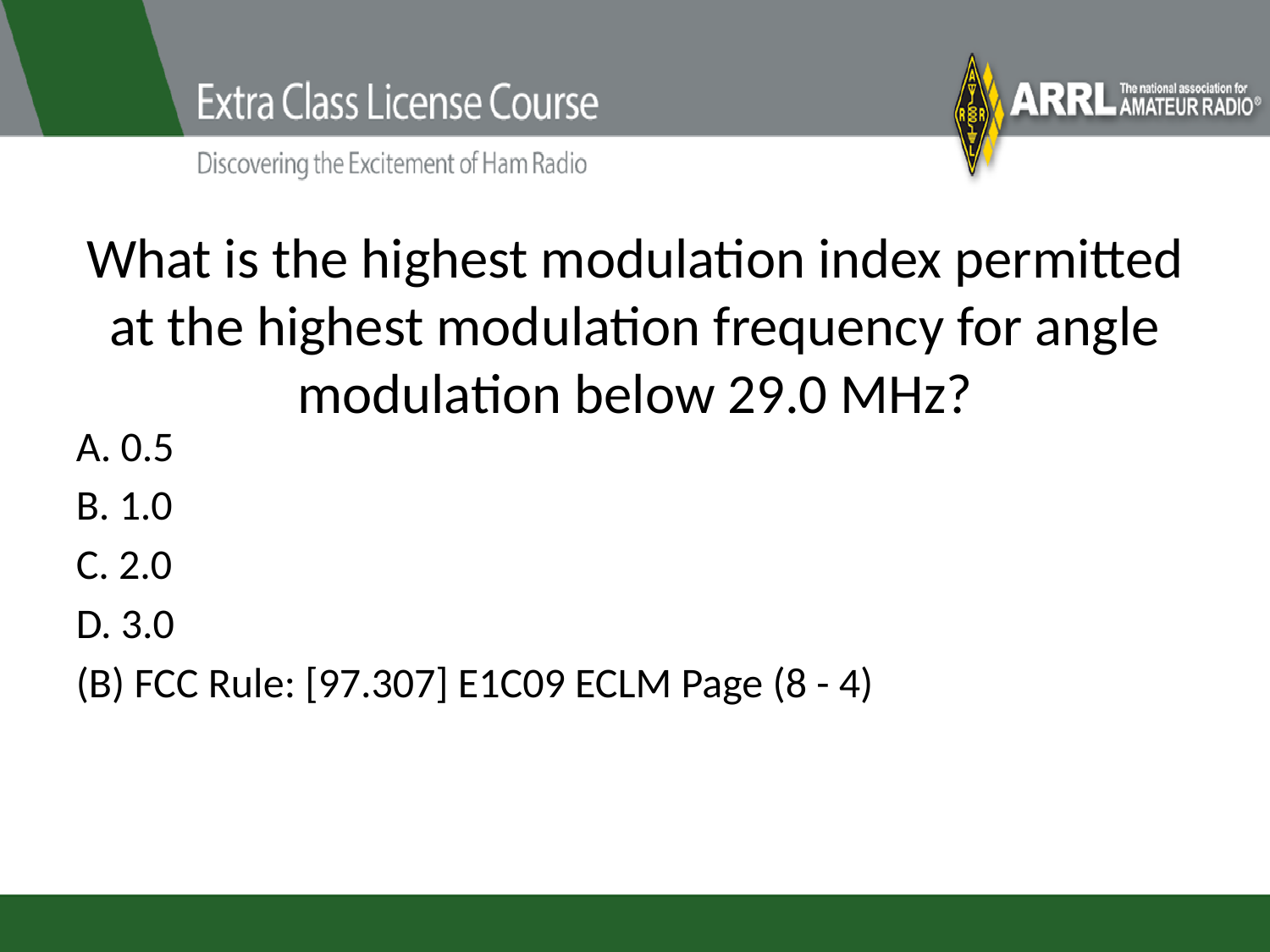

# What is the highest modulation index permitted at the highest modulation frequency for angle modulation below 29.0 MHz?
A. 0.5
B. 1.0
C. 2.0
D. 3.0
(B) FCC Rule: [97.307] E1C09 ECLM Page (8 - 4)